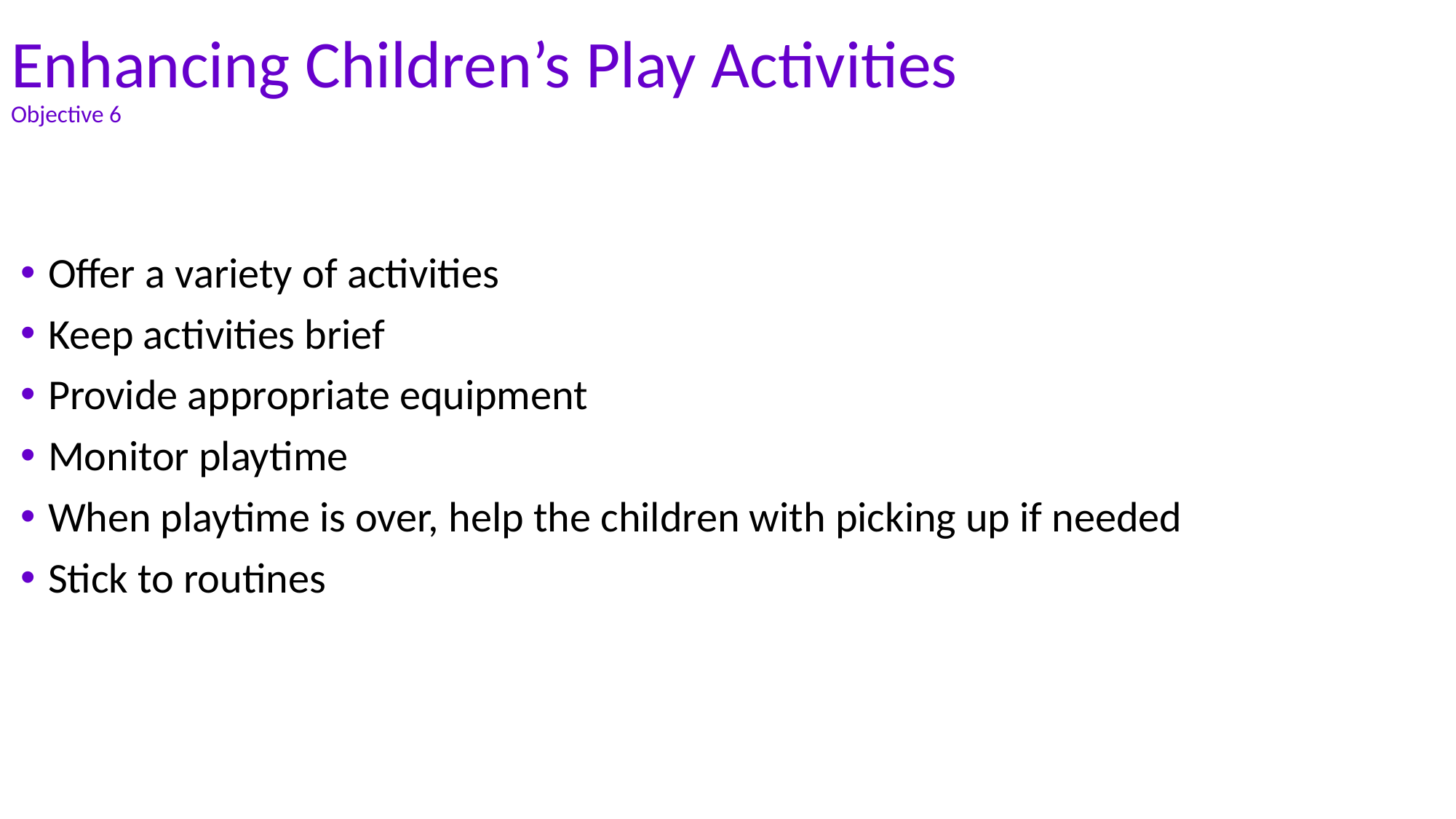

# Enhancing Children’s Play Activities Objective 6
Offer a variety of activities
Keep activities brief
Provide appropriate equipment
Monitor playtime
When playtime is over, help the children with picking up if needed
Stick to routines